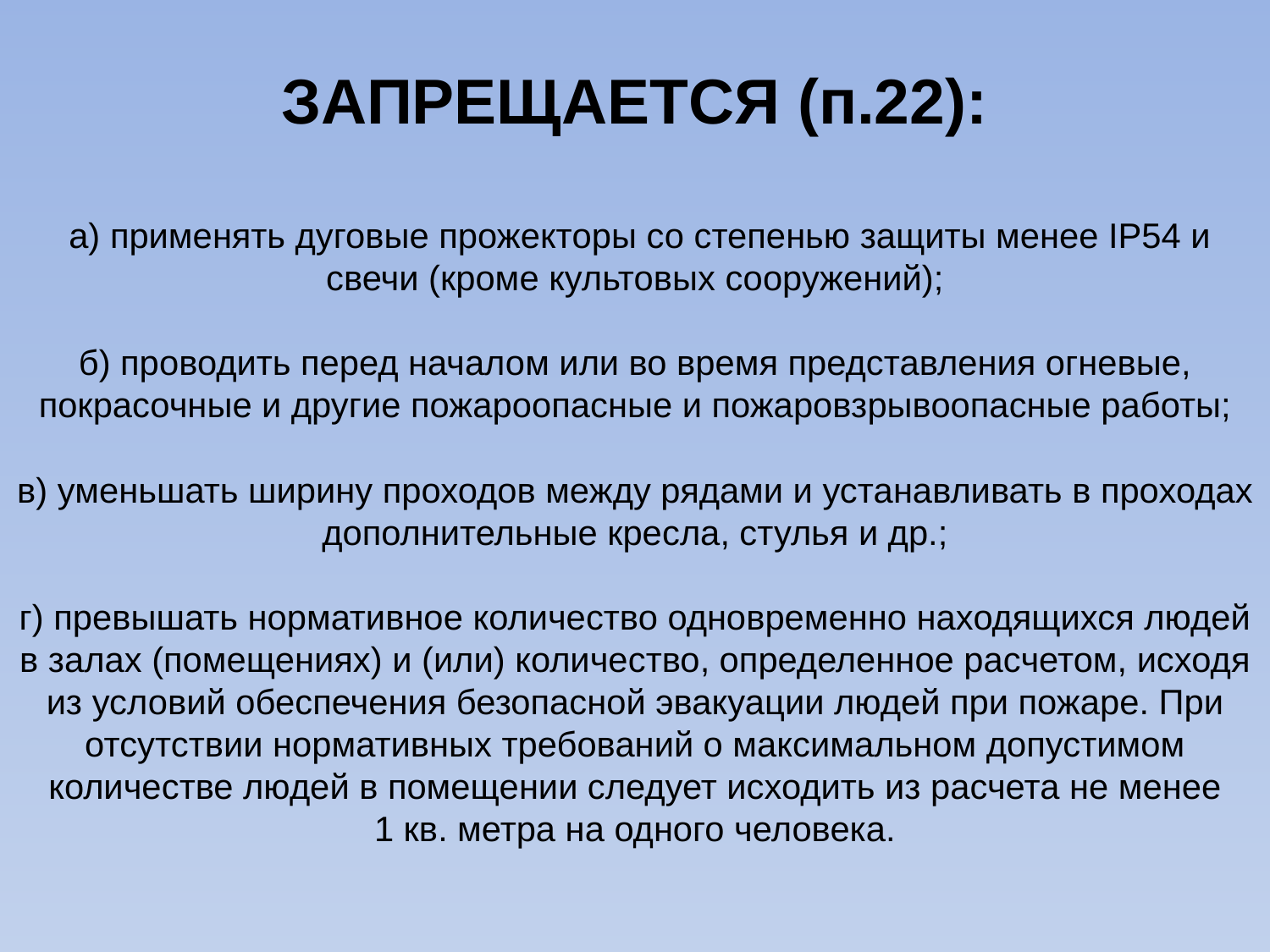

# ЗАПРЕЩАЕТСЯ (п.22): а) применять дуговые прожекторы со степенью защиты менее IP54 и свечи (кроме культовых сооружений); б) проводить перед началом или во время представления огневые, покрасочные и другие пожароопасные и пожаровзрывоопасные работы; в) уменьшать ширину проходов между рядами и устанавливать в проходах дополнительные кресла, стулья и др.; г) превышать нормативное количество одновременно находящихся людей в залах (помещениях) и (или) количество, определенное расчетом, исходя из условий обеспечения безопасной эвакуации людей при пожаре. При отсутствии нормативных требований о максимальном допустимом количестве людей в помещении следует исходить из расчета не менее 1 кв. метра на одного человека.